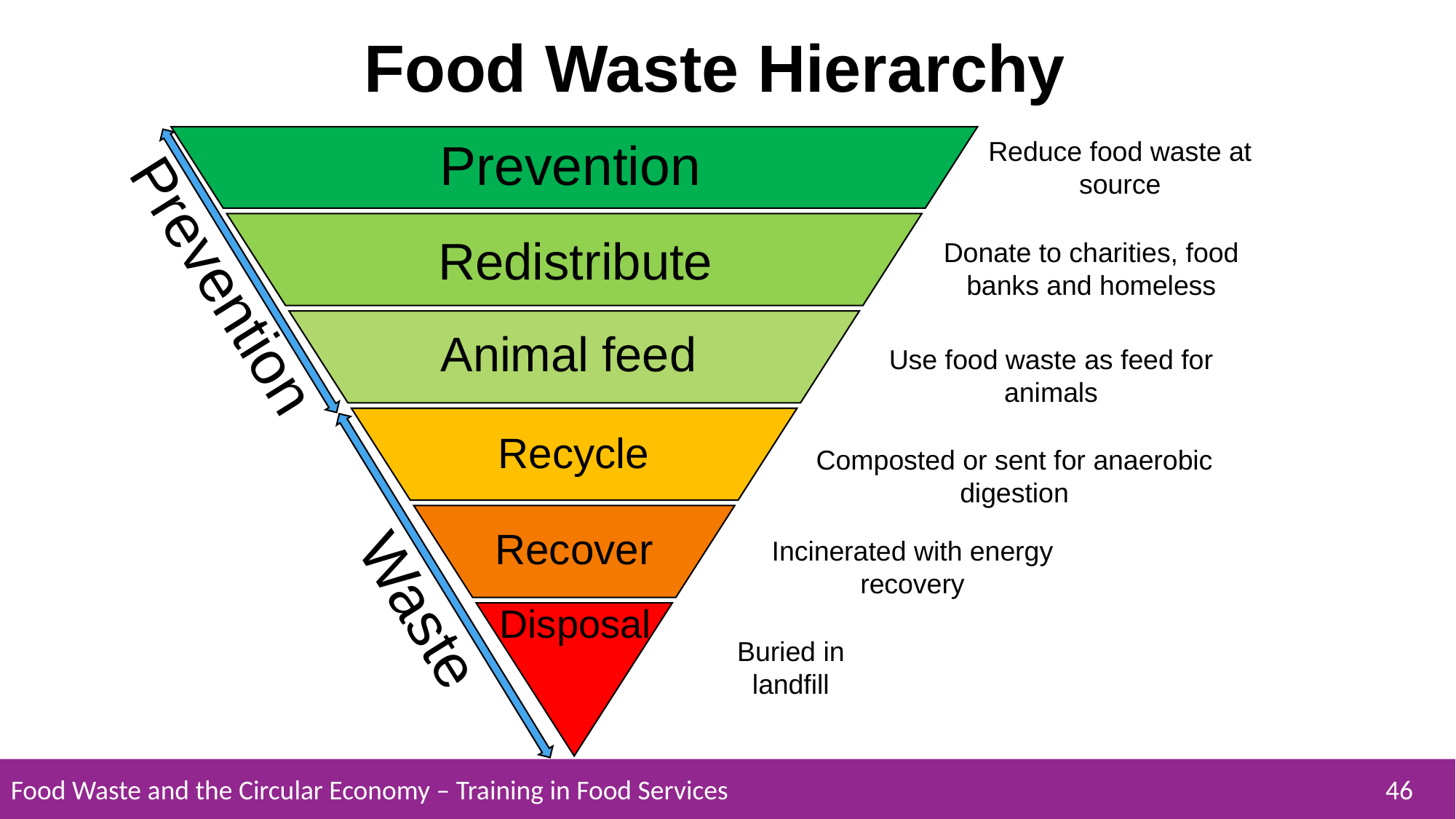

Food Waste Hierarchy

Prevention

Reduce food waste at source

Redistribute
Donate to charities, food banks and homeless
Prevention

Animal feed
Use food waste as feed for animals

Recycle
Composted or sent for anaerobic digestion

Recover
Incinerated with energy recovery
Waste
Disposal

Buried in landfill